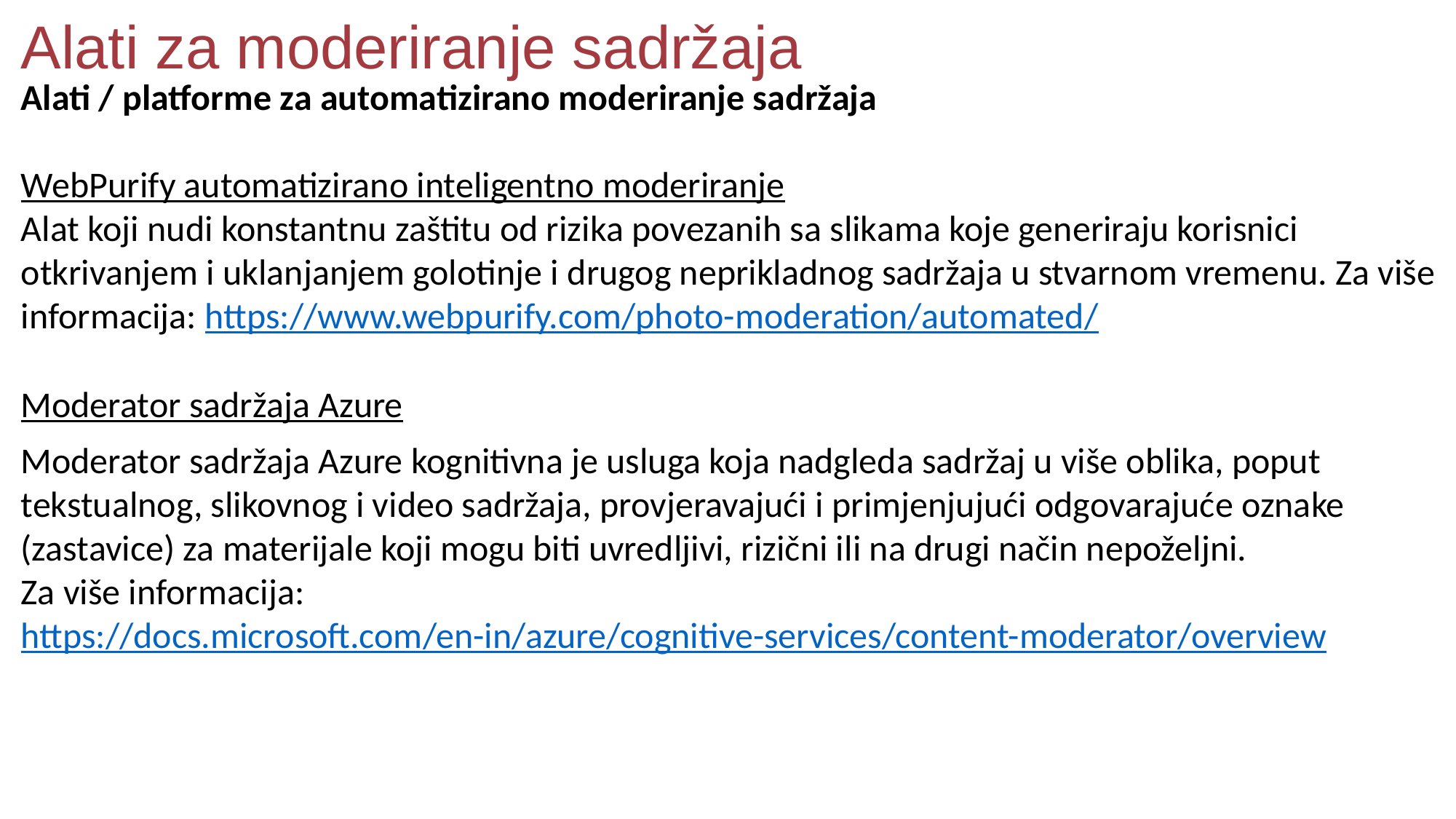

Alati za moderiranje sadržaja
Alati / platforme za automatizirano moderiranje sadržaja

WebPurify automatizirano inteligentno moderiranje
Alat koji nudi konstantnu zaštitu od rizika povezanih sa slikama koje generiraju korisnici otkrivanjem i uklanjanjem golotinje i drugog neprikladnog sadržaja u stvarnom vremenu. Za više informacija: https://www.webpurify.com/photo-moderation/automated/

Moderator sadržaja Azure
Moderator sadržaja Azure kognitivna je usluga koja nadgleda sadržaj u više oblika, poput tekstualnog, slikovnog i video sadržaja, provjeravajući i primjenjujući odgovarajuće oznake (zastavice) za materijale koji mogu biti uvredljivi, rizični ili na drugi način nepoželjni.
Za više informacija: https://docs.microsoft.com/en-in/azure/cognitive-services/content-moderator/overview